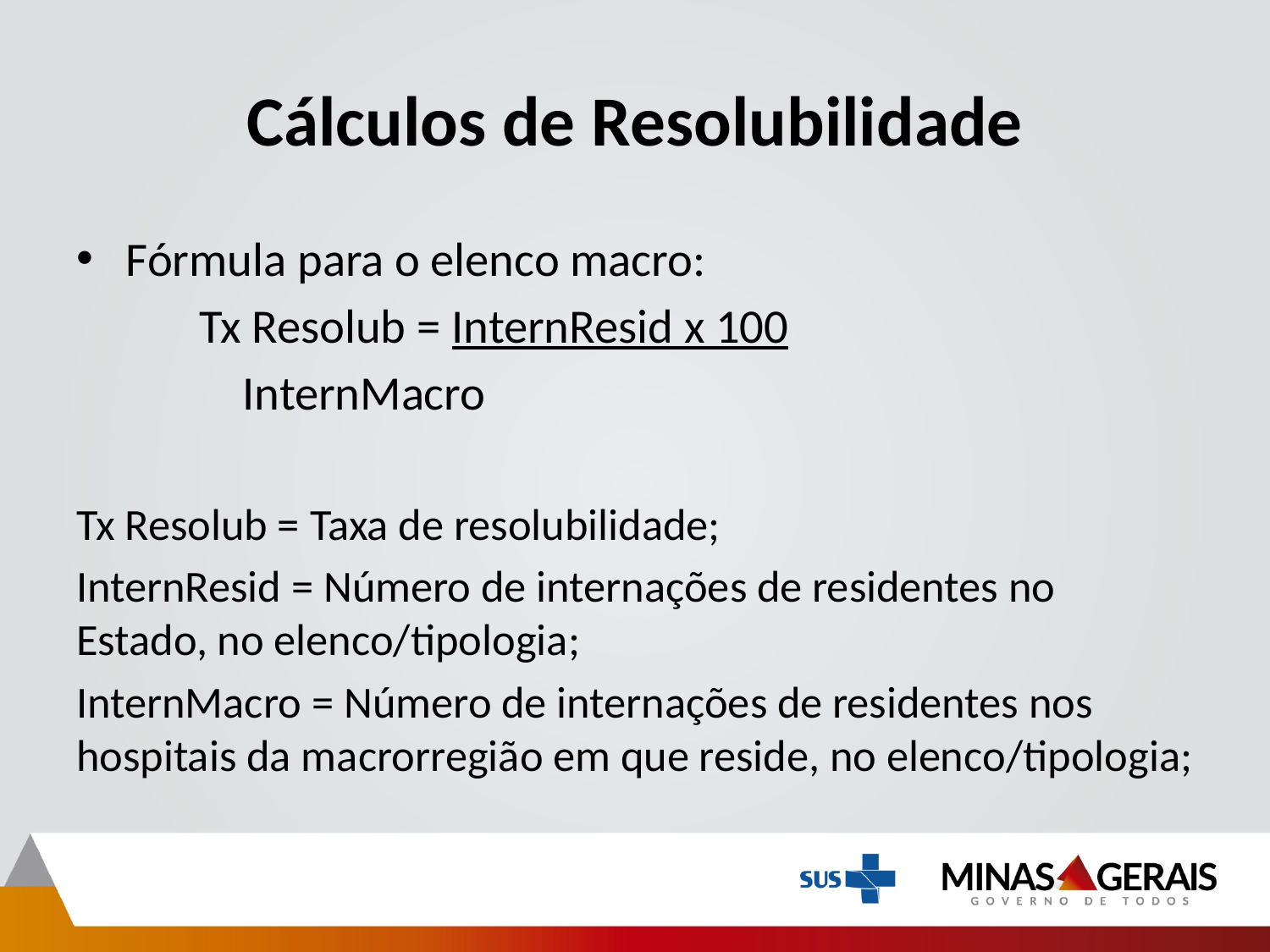

# Cálculos de Resolubilidade
Fórmula para o elenco macro:
	Tx Resolub = InternResid x 100
			    InternMacro

Tx Resolub = Taxa de resolubilidade;
InternResid = Número de internações de residentes no Estado, no elenco/tipologia;
InternMacro = Número de internações de residentes nos hospitais da macrorregião em que reside, no elenco/tipologia;